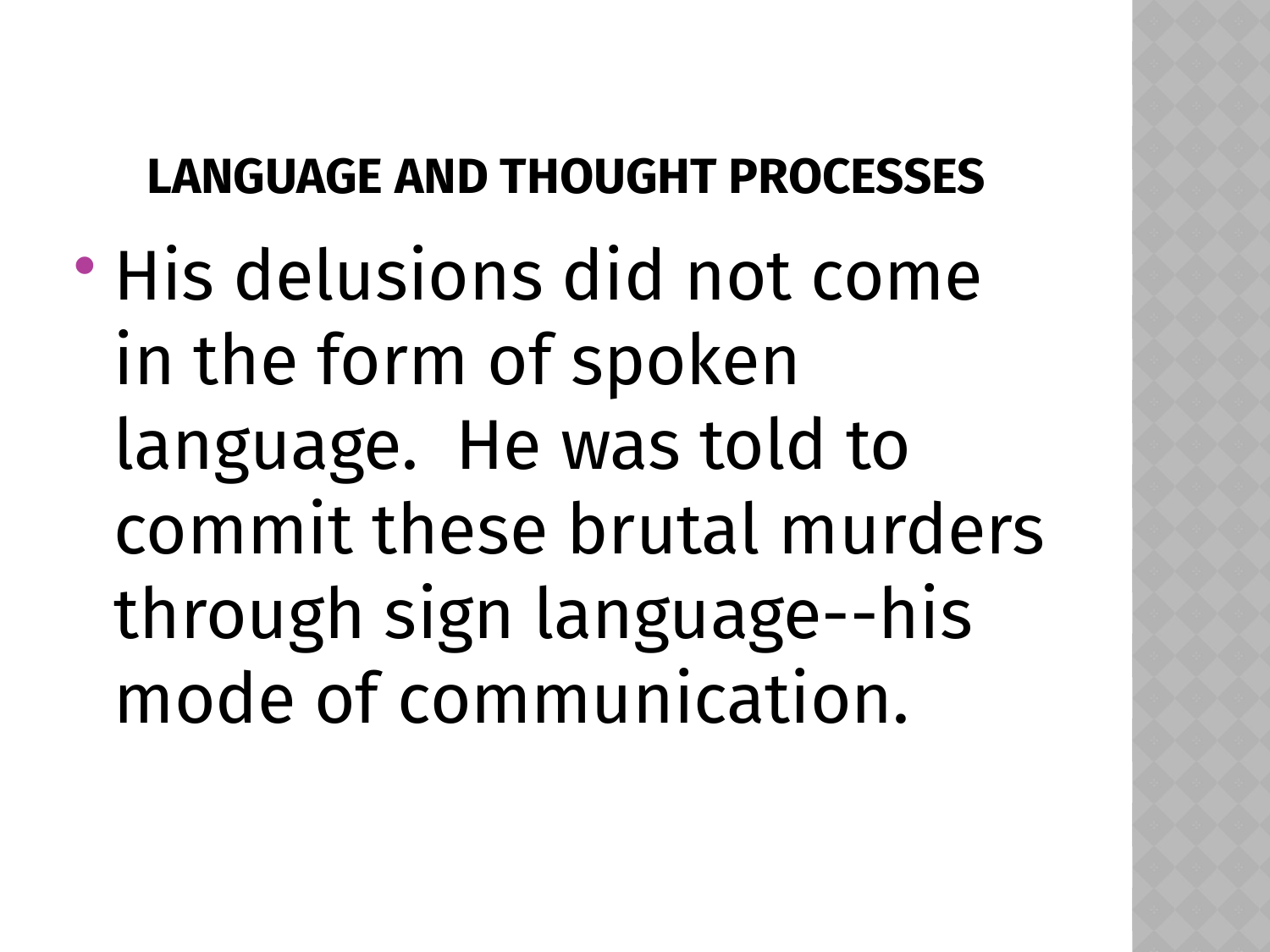

# Language and thought processes
His delusions did not come in the form of spoken language.  He was told to commit these brutal murders through sign language--his mode of communication.